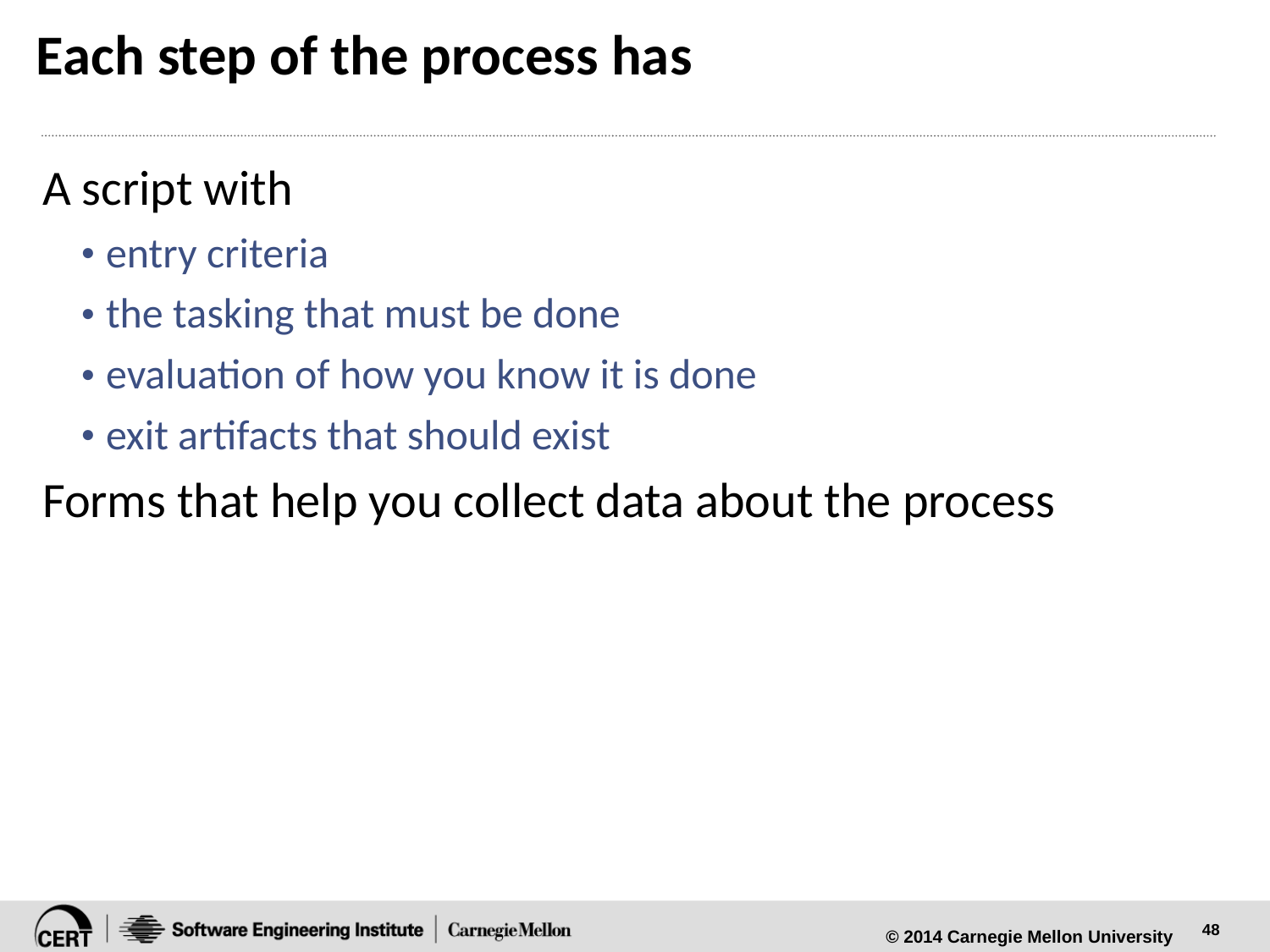

# Each step of the process has
A script with
entry criteria
the tasking that must be done
evaluation of how you know it is done
exit artifacts that should exist
Forms that help you collect data about the process